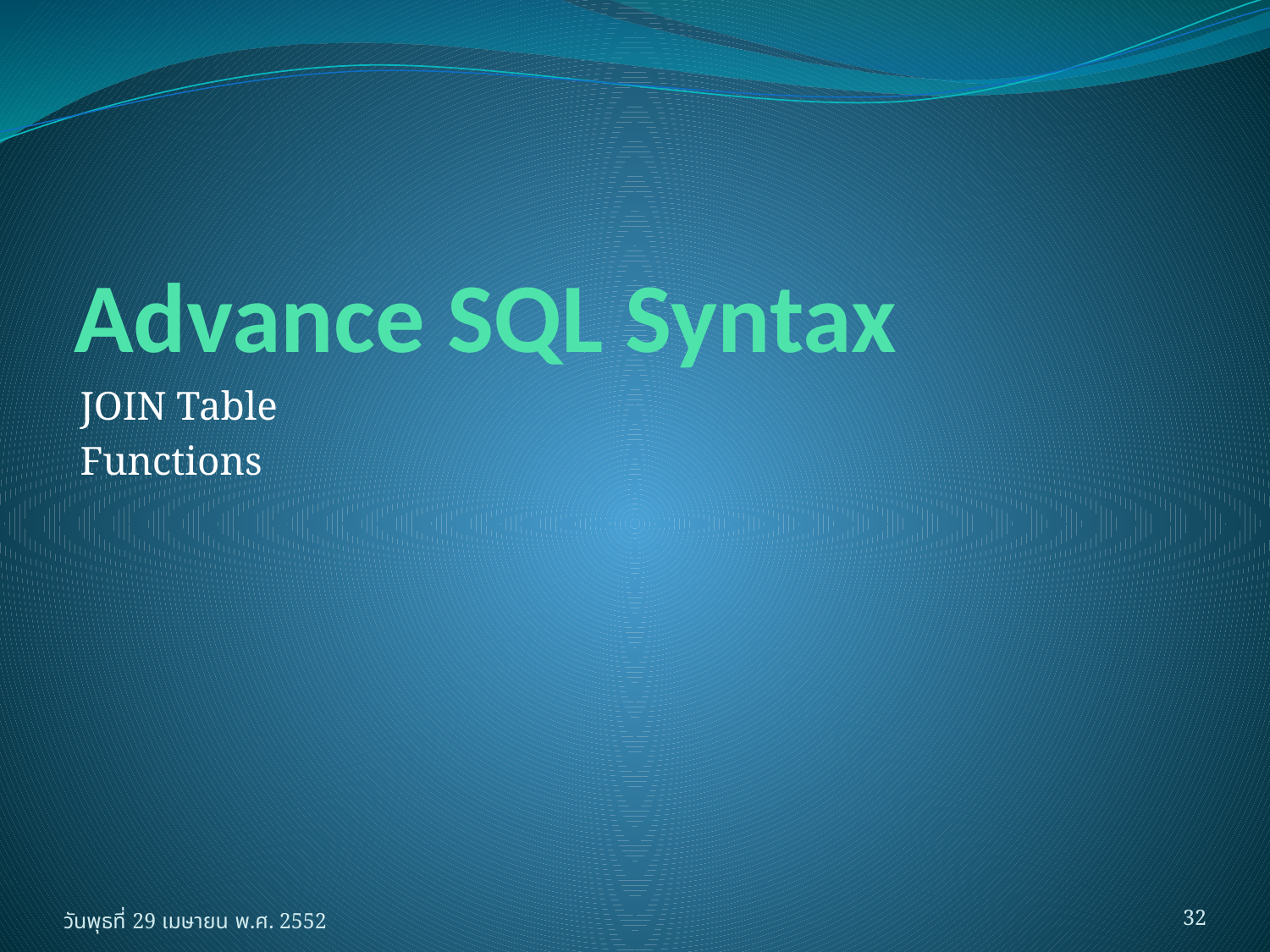

# Advance SQL Syntax
JOIN Table
Functions
วันพุธที่ 29 เมษายน พ.ศ. 2552
32